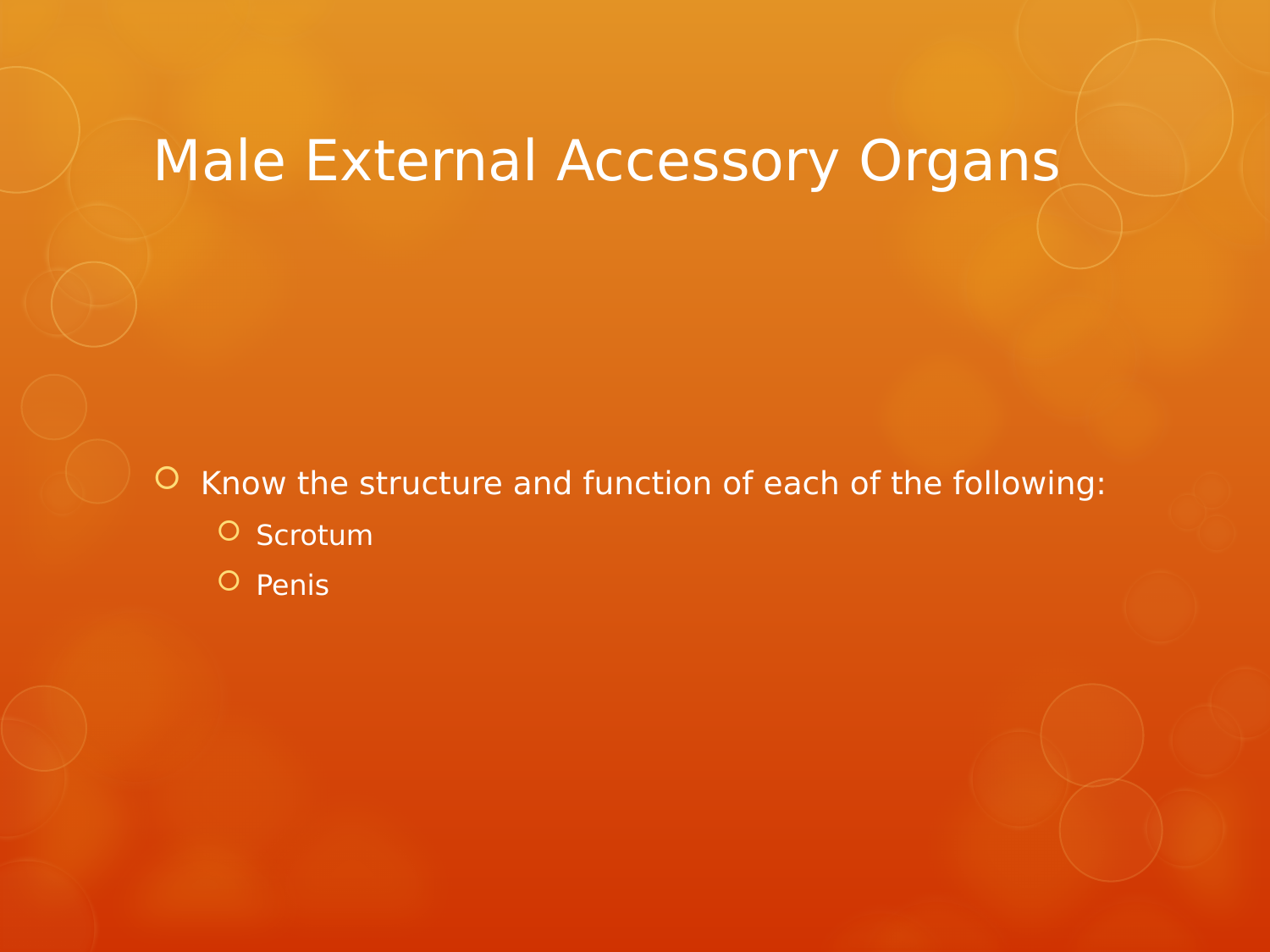

# Male External Accessory Organs
Know the structure and function of each of the following:
Scrotum
Penis